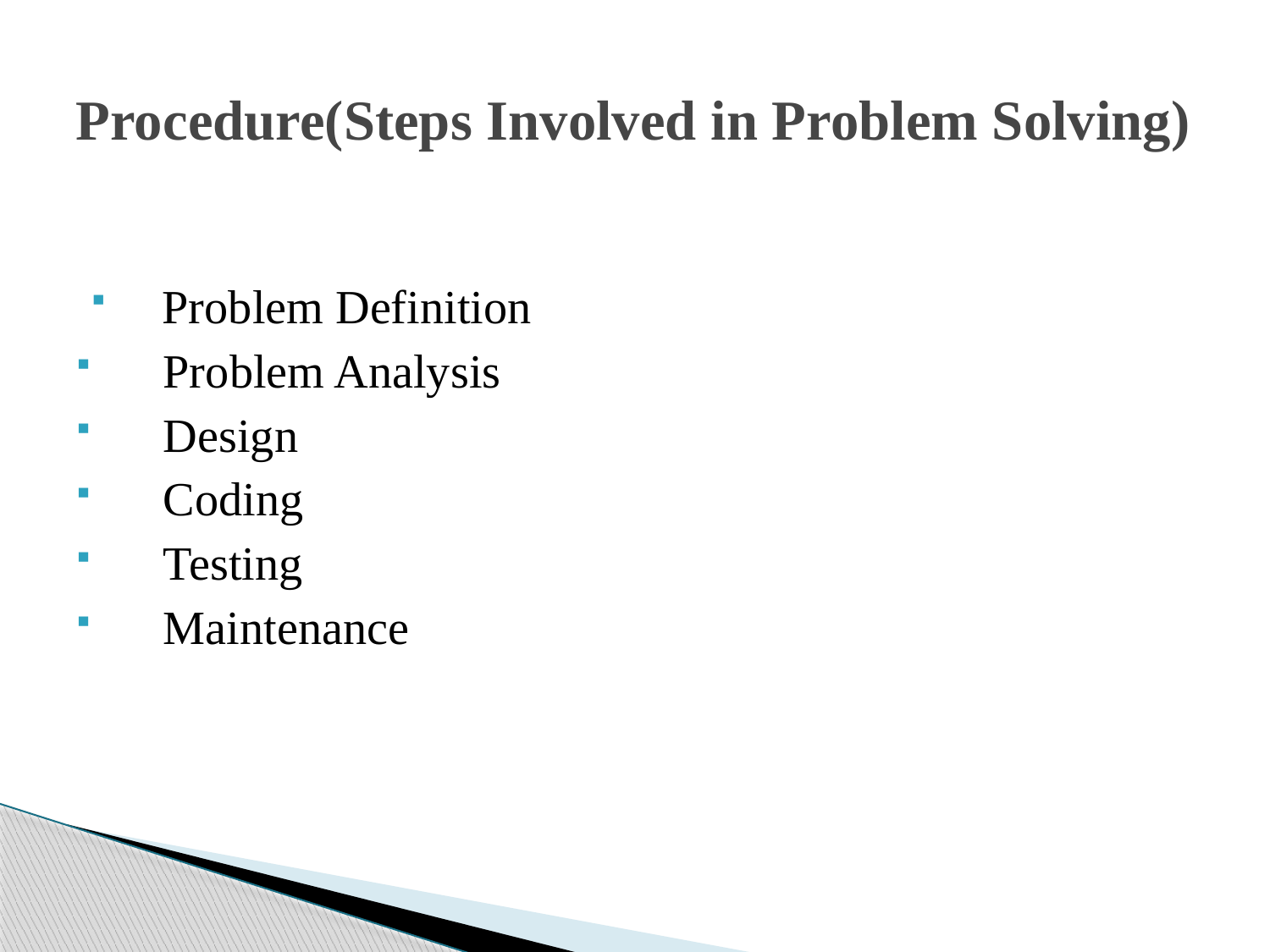

# Procedure(Steps Involved in Problem Solving)

   Problem Definition
  Problem Analysis
  Design
  Coding
  Testing
  Maintenance